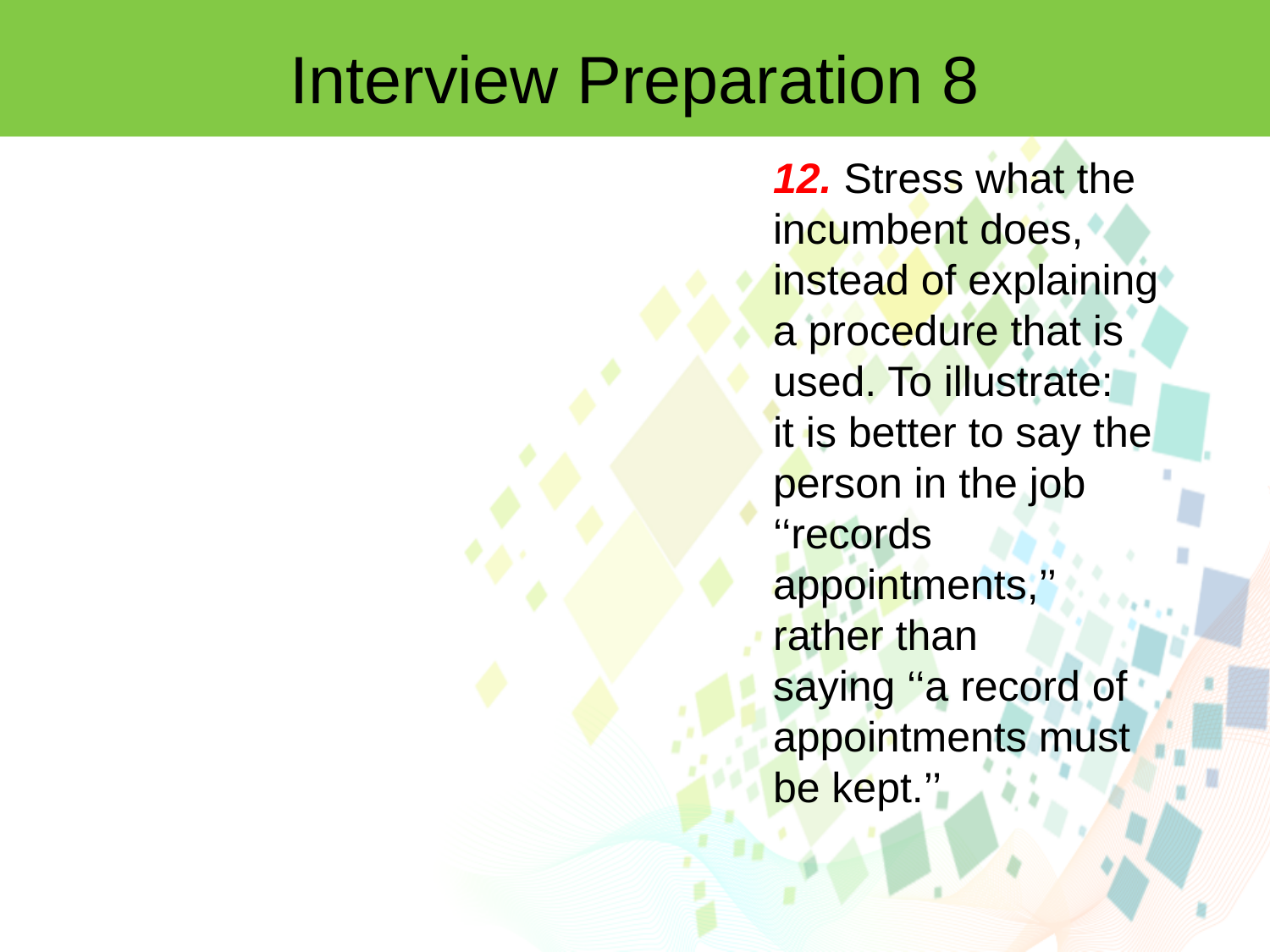

Interview Preparation 8
12. Stress what the incumbent does, instead of explaining a procedure that is used. To illustrate:
it is better to say the person in the job ‘‘records appointments,’’ rather than
saying ‘‘a record of appointments must be kept.’’